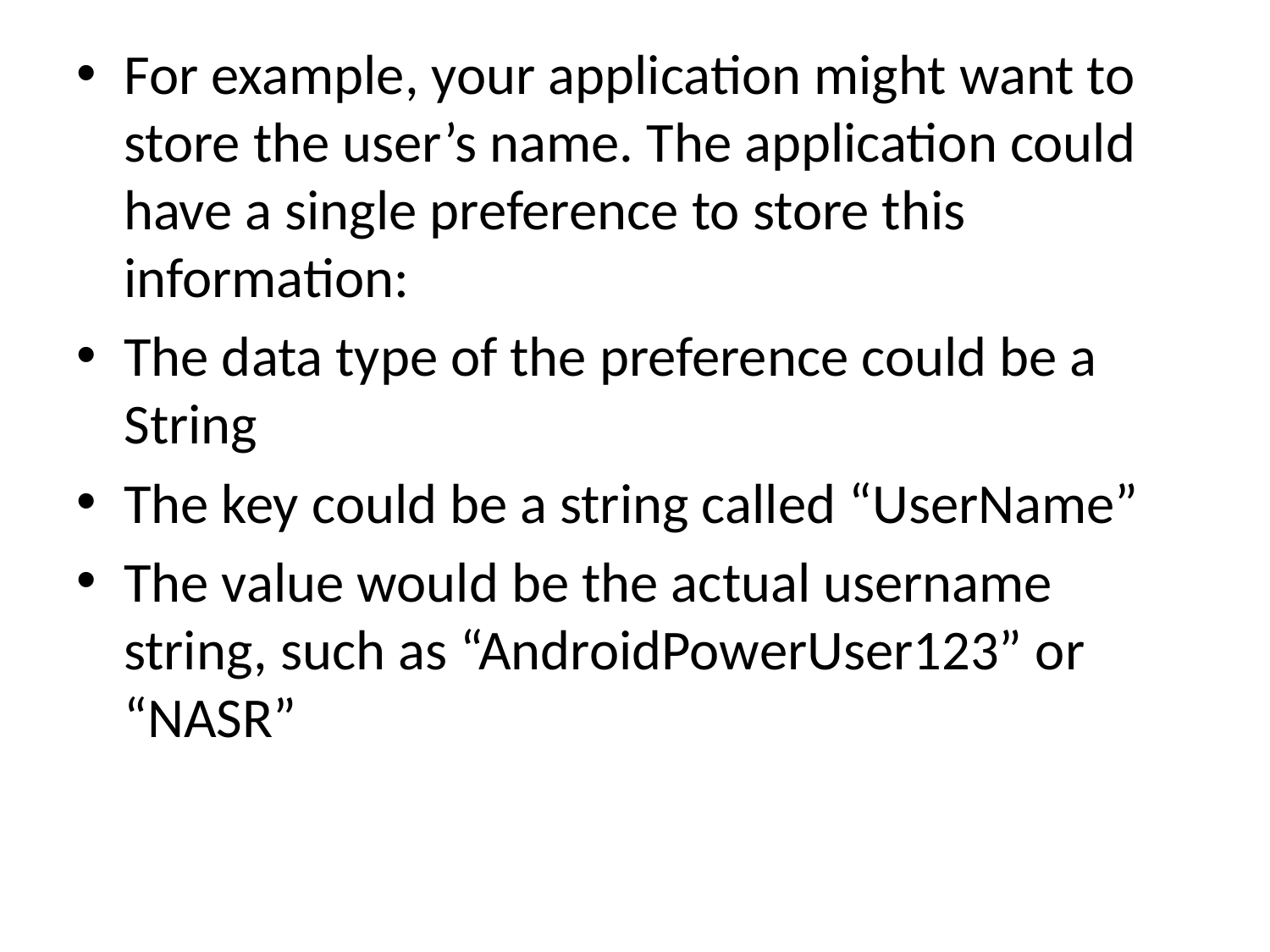

For example, your application might want to store the user’s name. The application could have a single preference to store this information:
The data type of the preference could be a String
The key could be a string called “UserName”
The value would be the actual username string, such as “AndroidPowerUser123” or “NASR”